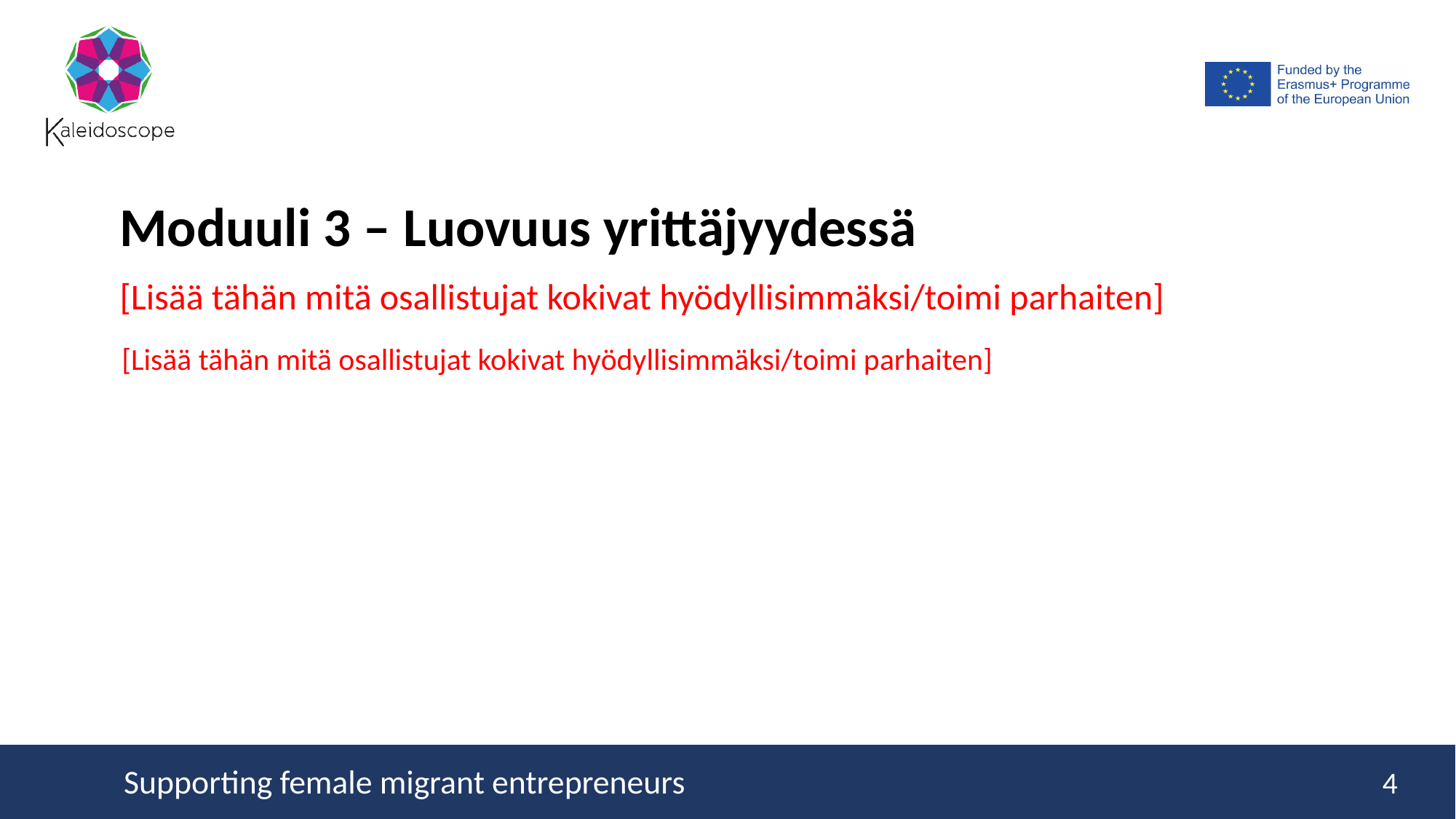

Moduuli 3 – Luovuus yrittäjyydessä
[Lisää tähän mitä osallistujat kokivat hyödyllisimmäksi/toimi parhaiten]
[Lisää tähän mitä osallistujat kokivat hyödyllisimmäksi/toimi parhaiten]

4